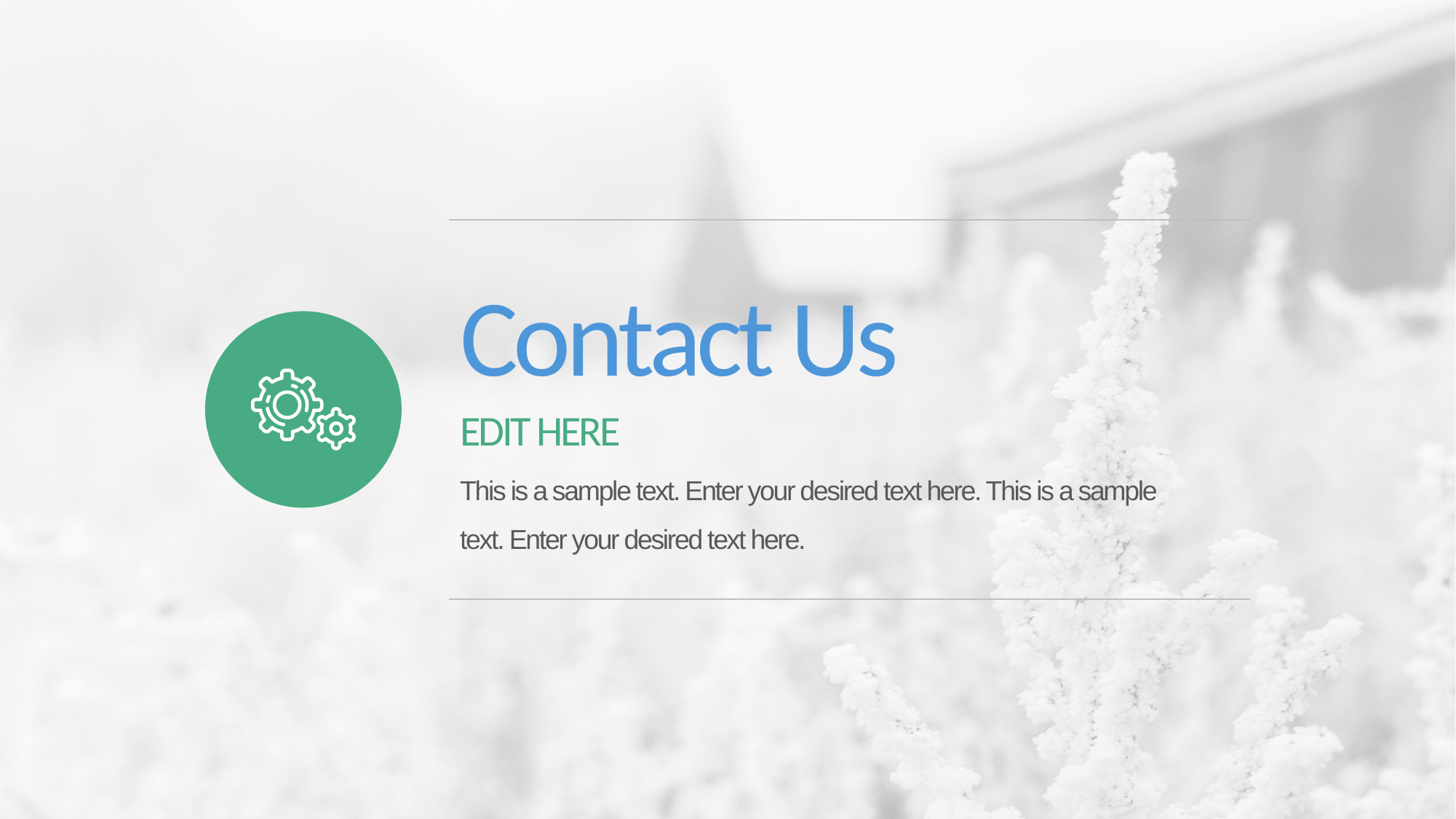

Contact Us
Edit Here
This is a sample text. Enter your desired text here. This is a sample text. Enter your desired text here.